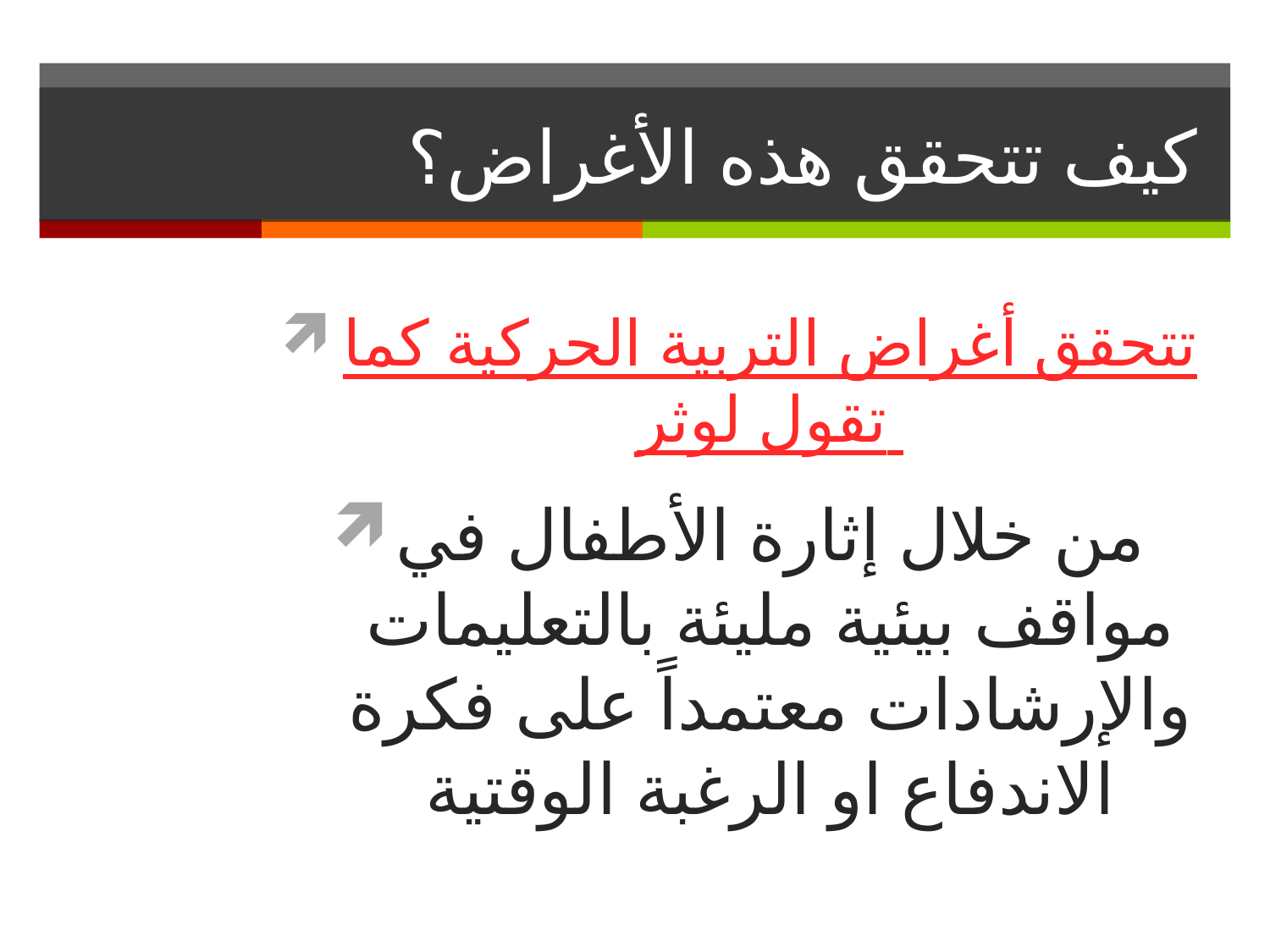

# كيف تتحقق هذه الأغراض؟
تتحقق أغراض التربية الحركية كما تقول لوثر
من خلال إثارة الأطفال في مواقف بيئية مليئة بالتعليمات والإرشادات معتمداً على فكرة الاندفاع او الرغبة الوقتية